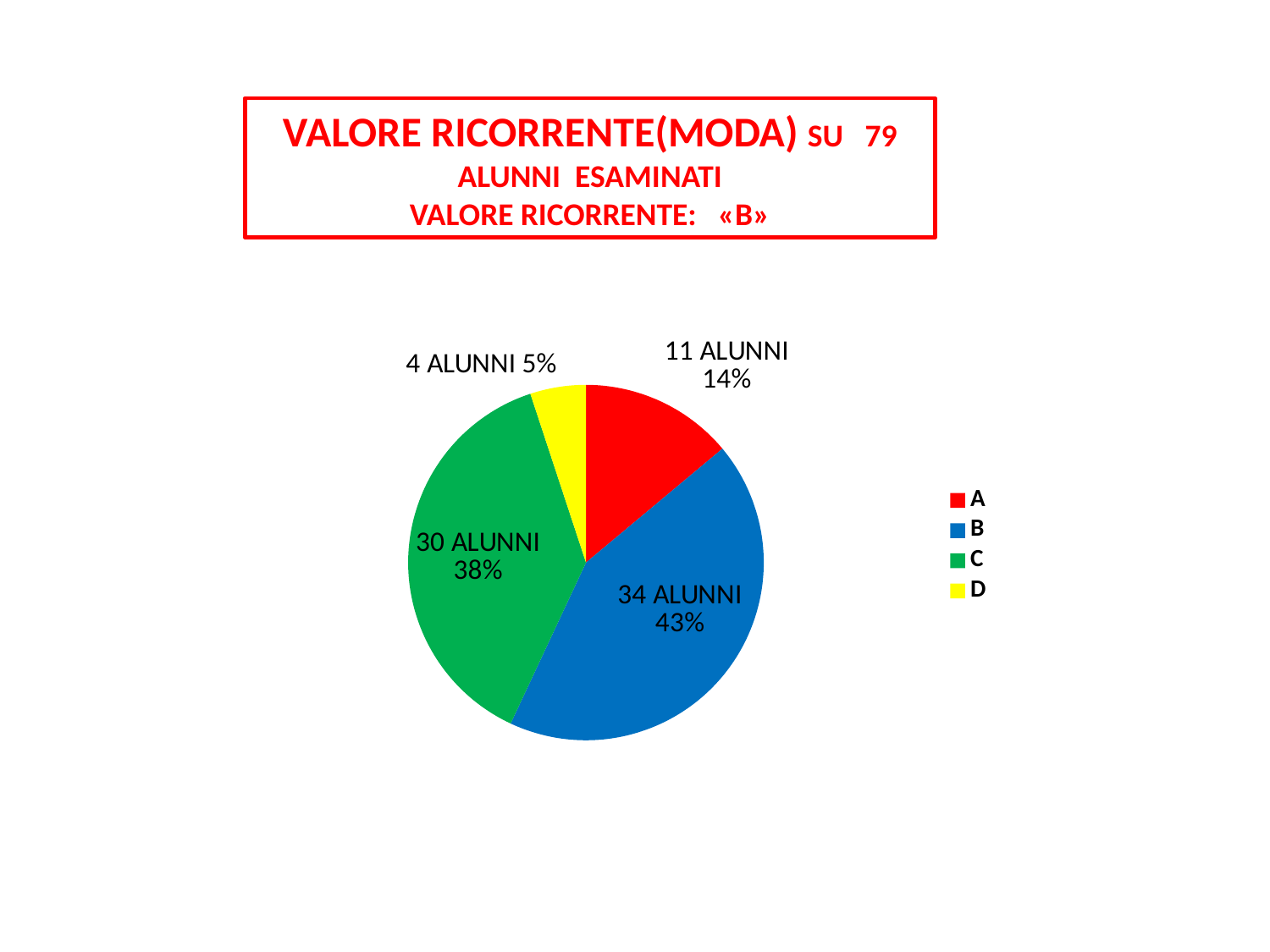

VALORE RICORRENTE(MODA) SU   79 ALUNNI  ESAMINATI
VALORE RICORRENTE:   «B»

### Chart

| Category |  |
|---|---|
| A | 11.0 |
| B | 34.0 |
| C | 30.0 |
| D | 4.0 |